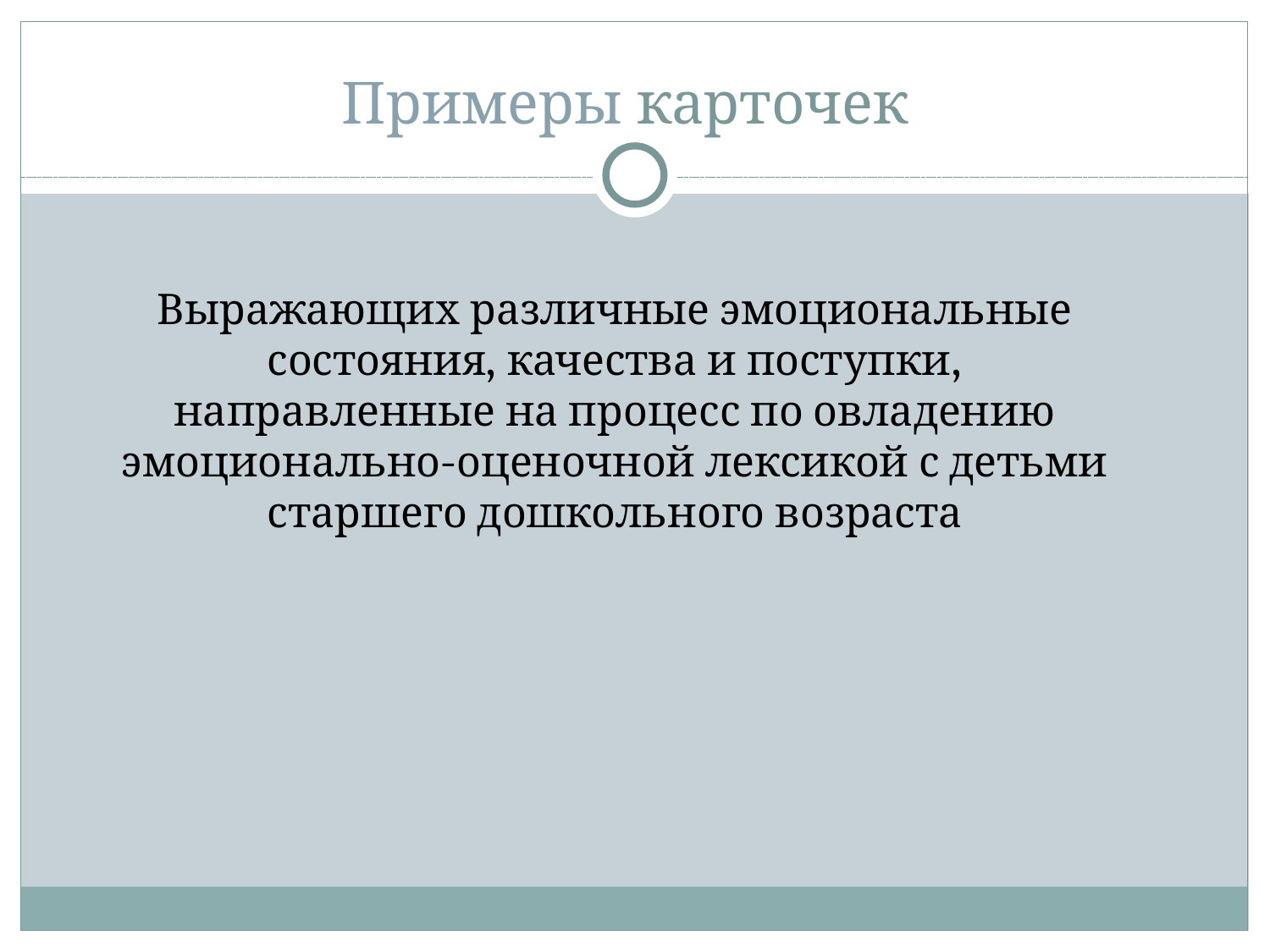

Примеры карточек
Выражающих различные эмоциональные состояния, качества и поступки, направленные на процесс по овладению эмоционально-оценочной лексикой с детьми старшего дошкольного возраста